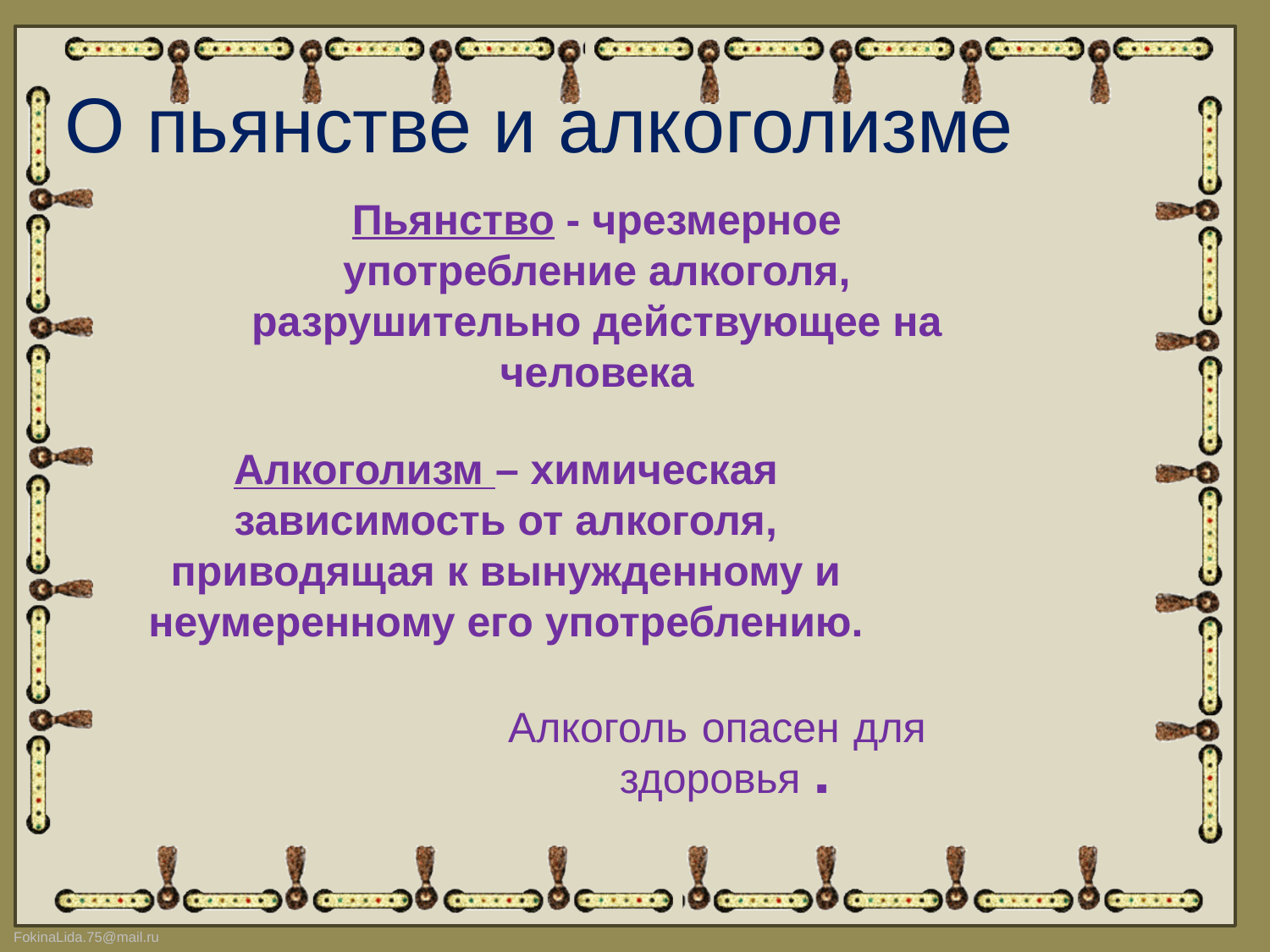

О пьянстве и алкоголизме
Пьянство - чрезмерное употребление алкоголя, разрушительно действующее на человека
Алкоголизм – химическая зависимость от алкоголя, приводящая к вынужденному и неумеренному его употреблению.

Алкоголь опасен для  здоровья .